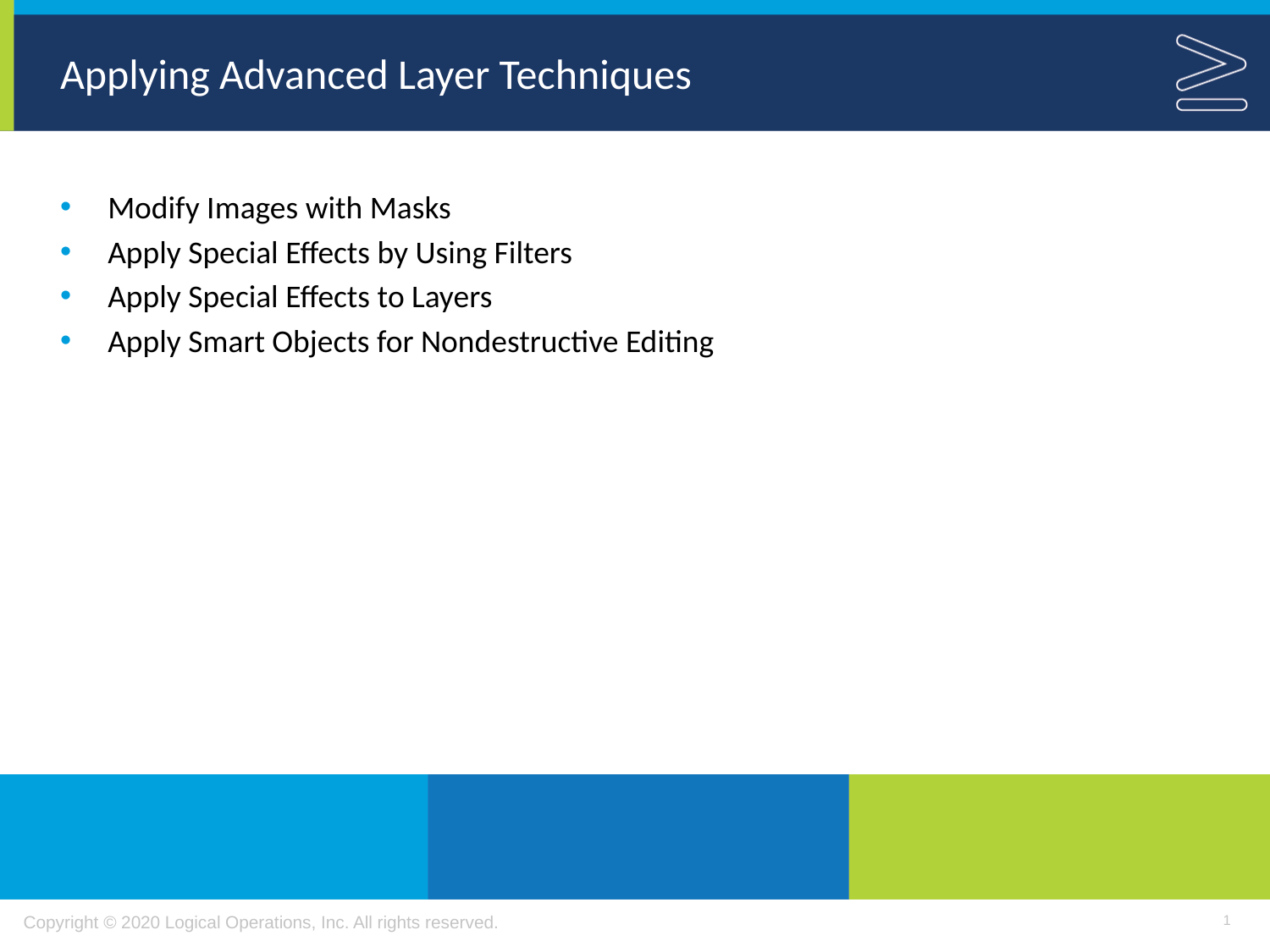

# Applying Advanced Layer Techniques
Modify Images with Masks
Apply Special Effects by Using Filters
Apply Special Effects to Layers
Apply Smart Objects for Nondestructive Editing
1